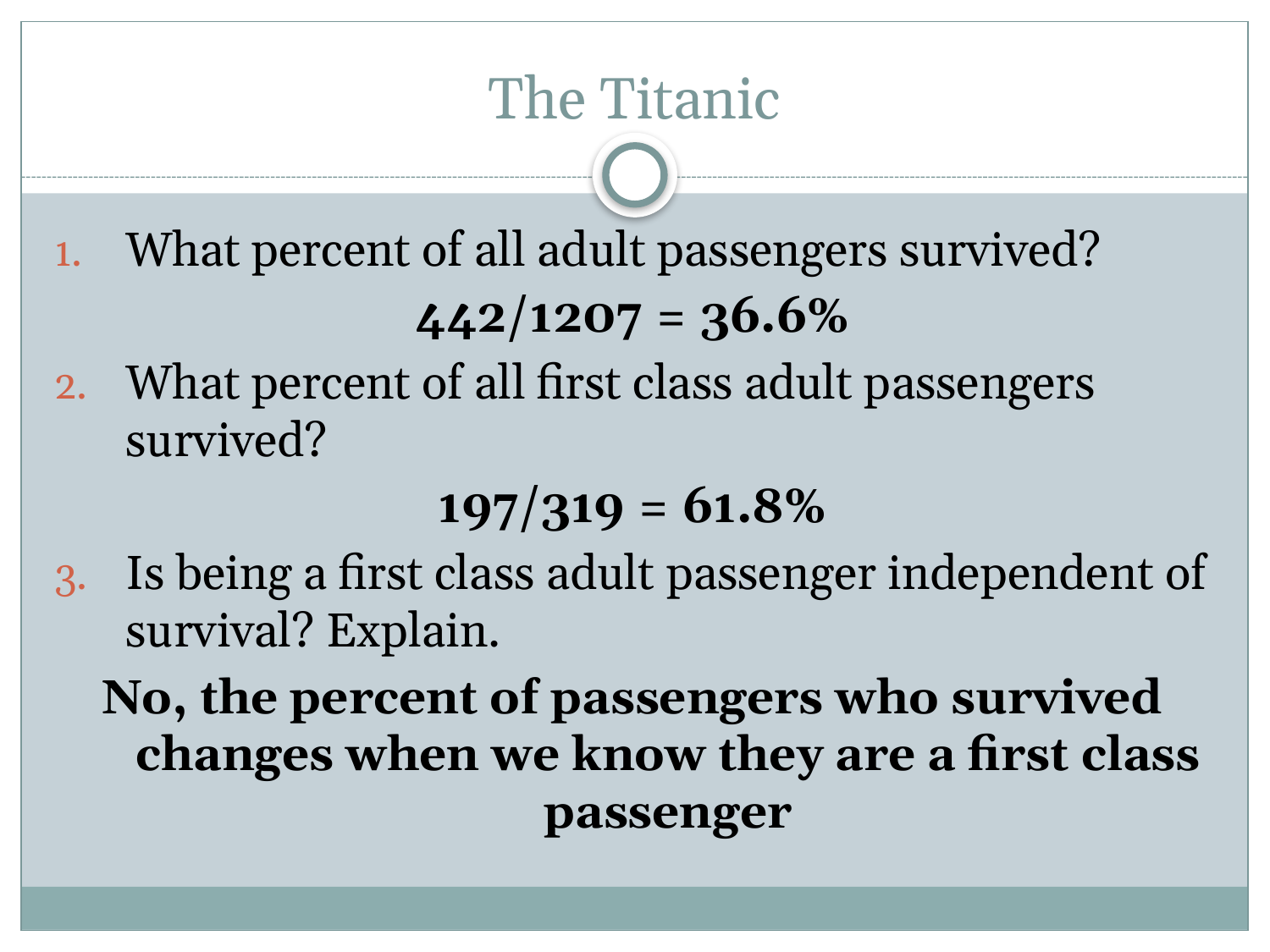

# The Titanic
What percent of all adult passengers survived?
442/1207 = 36.6%
What percent of all first class adult passengers survived?
197/319 = 61.8%
Is being a first class adult passenger independent of survival? Explain.
No, the percent of passengers who survived changes when we know they are a first class passenger